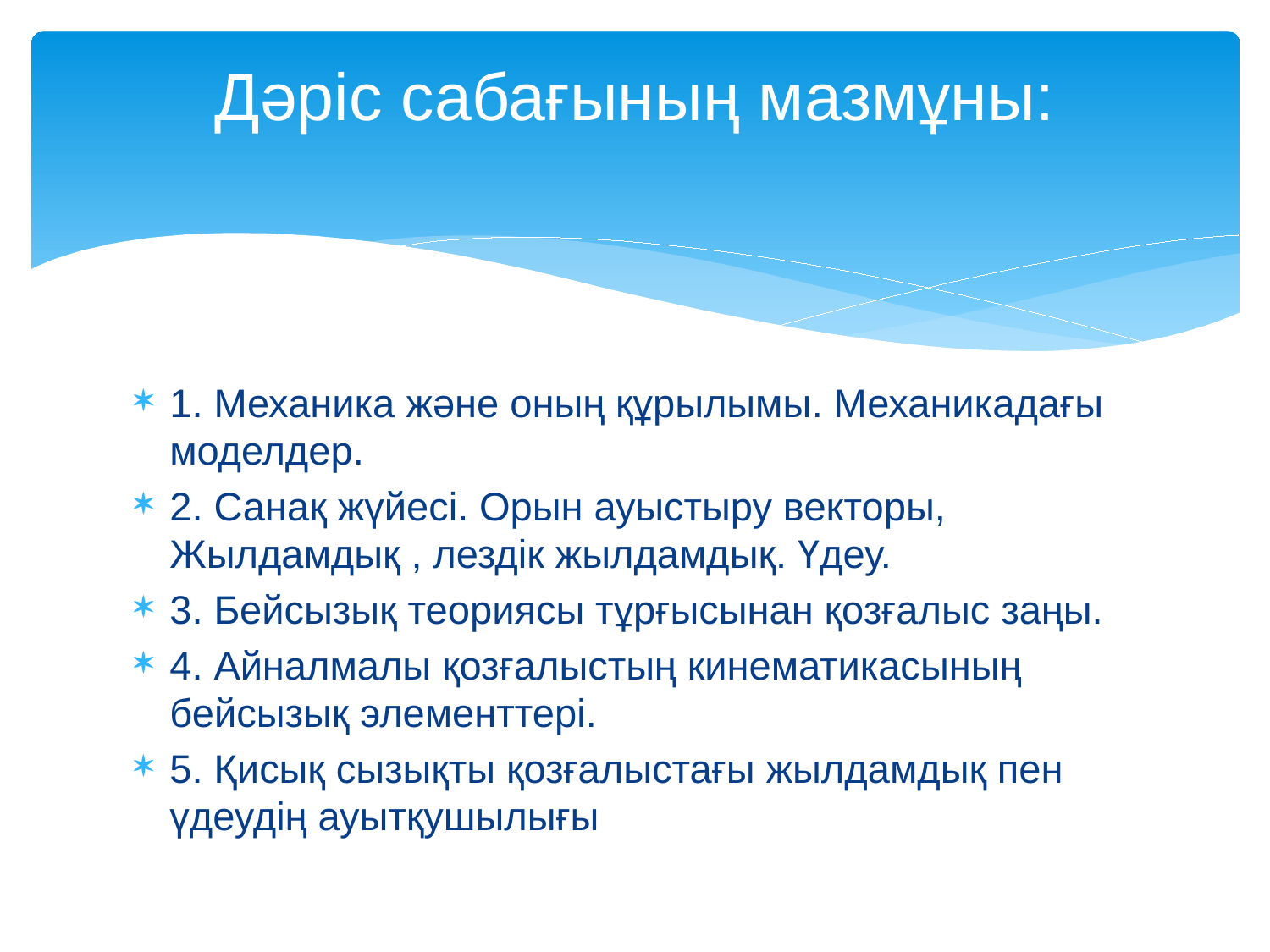

# Дәріс сабағының мазмұны:
1. Механика және оның құрылымы. Механикадағы моделдер.
2. Санақ жүйесі. Орын ауыстыру векторы, Жылдамдық , лездік жылдамдық. Үдеу.
3. Бейсызық теориясы тұрғысынан қозғалыс заңы.
4. Айналмалы қозғалыстың кинематикасының бейсызық элементтері.
5. Қисық сызықты қозғалыстағы жылдамдық пен үдеудің ауытқушылығы